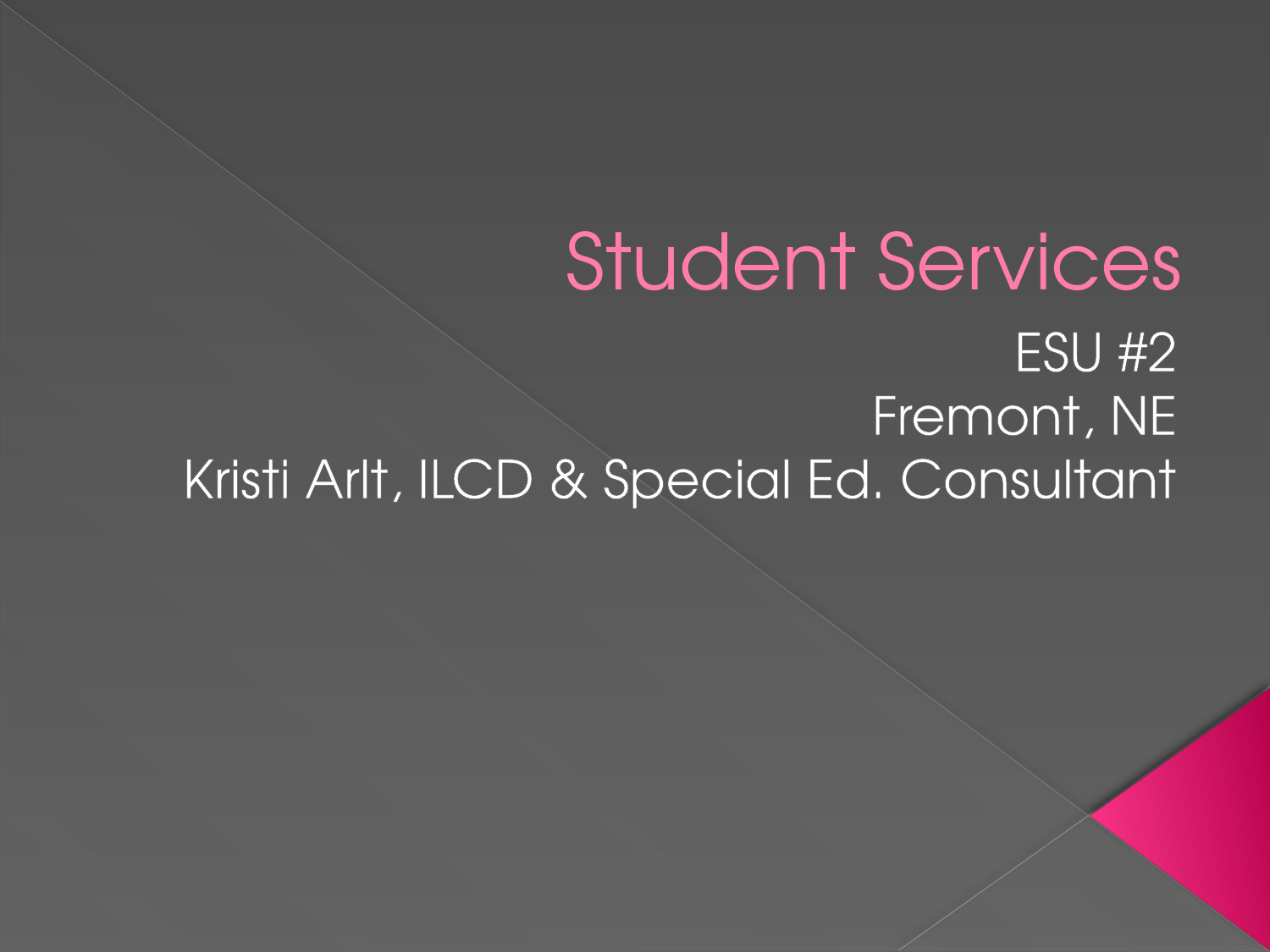

# Student Services
ESU #2
Fremont, NE
Kristi Arlt, ILCD & Special Ed. Consultant